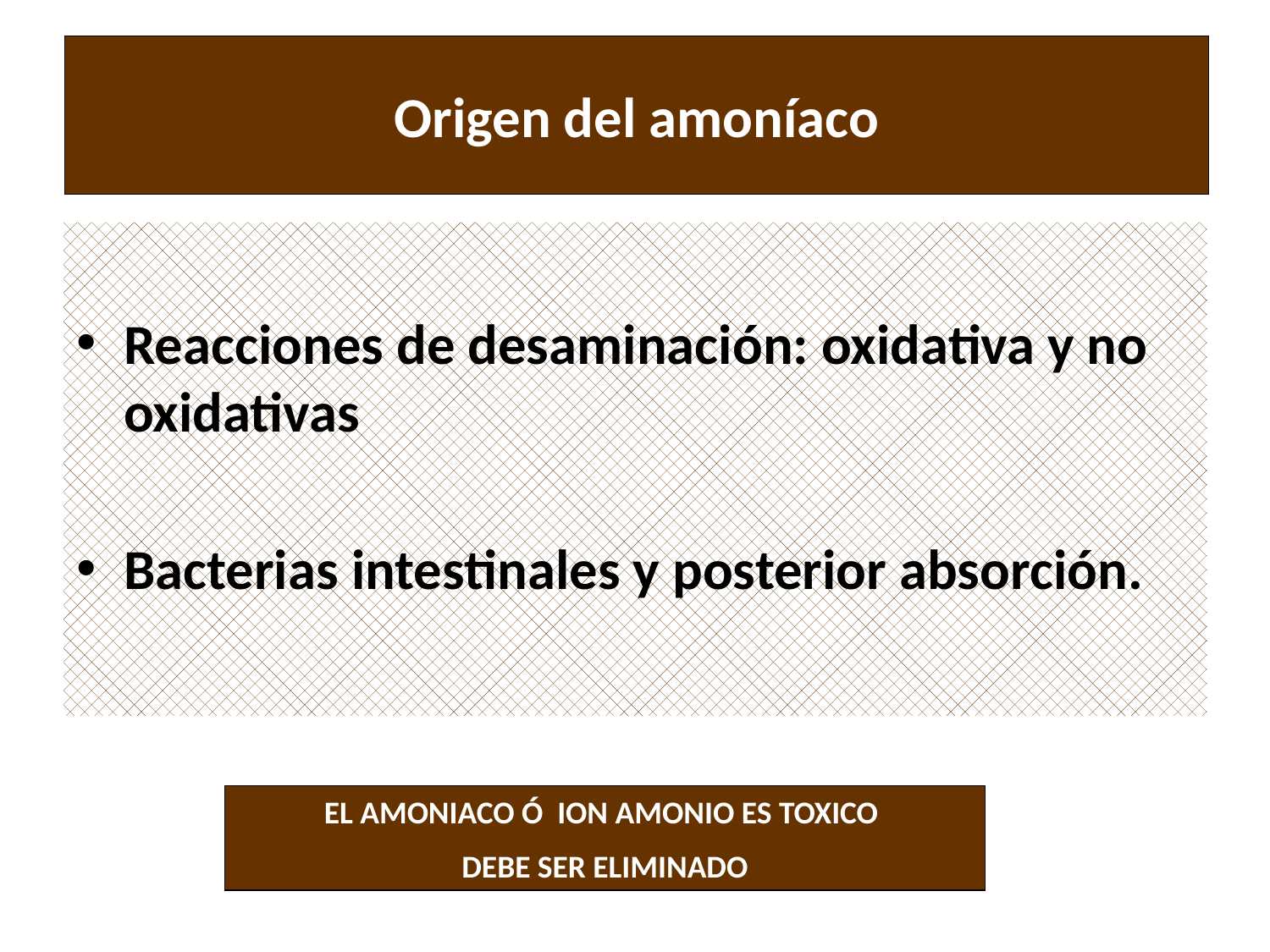

# Origen del amoníaco

Reacciones de desaminación: oxidativa y no oxidativas

Bacterias intestinales y posterior absorción.
EL AMONIACO Ó  ION AMONIO ES TOXICO
DEBE SER ELIMINADO